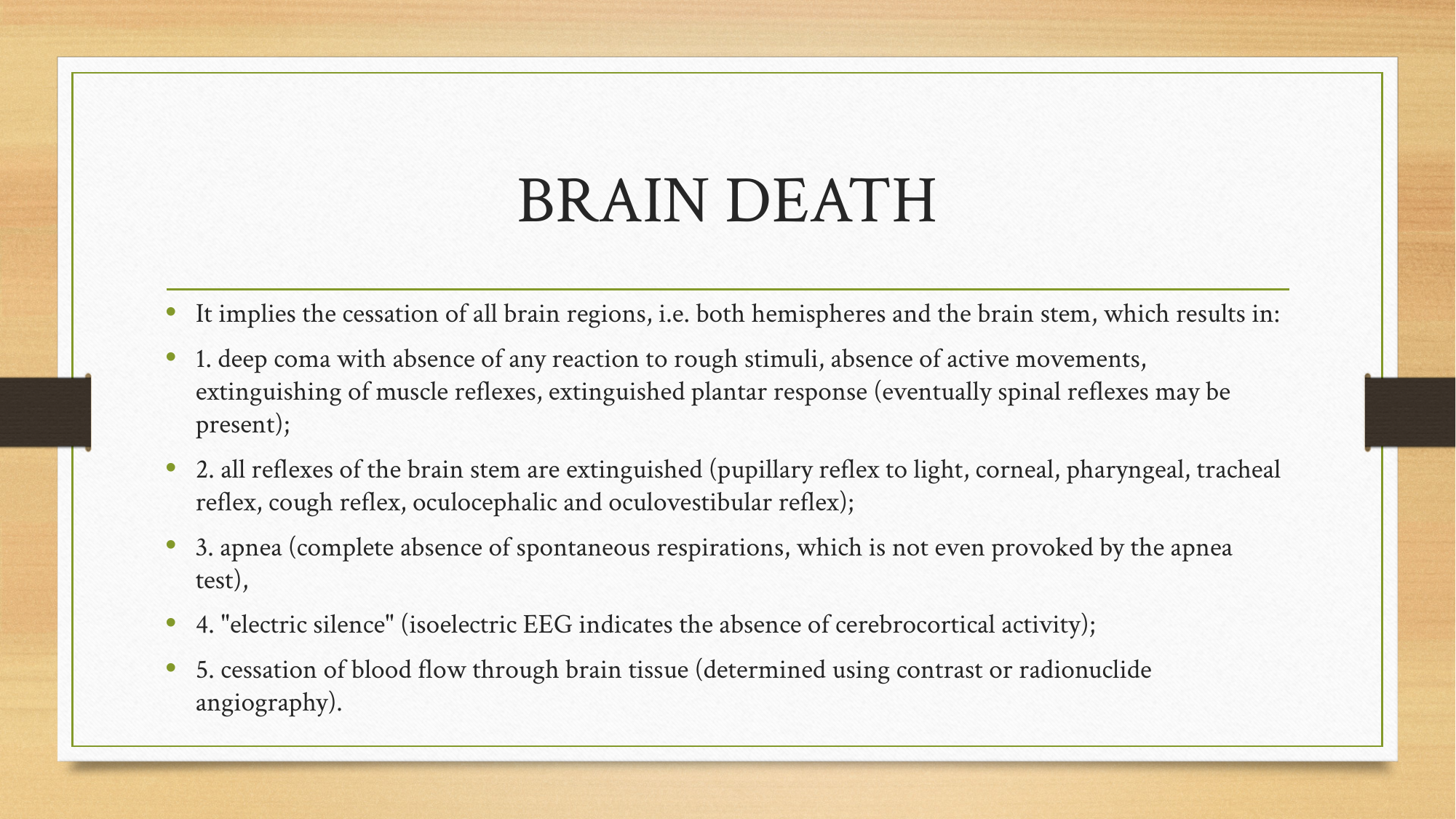

# BRAIN DEATH
It implies the cessation of all brain regions, i.e. both hemispheres and the brain stem, which results in:
1. deep coma with absence of any reaction to rough stimuli, absence of active movements, extinguishing of muscle reflexes, extinguished plantar response (eventually spinal reflexes may be present);
2. all reflexes of the brain stem are extinguished (pupillary reflex to light, corneal, pharyngeal, tracheal reflex, cough reflex, oculocephalic and oculovestibular reflex);
3. apnea (complete absence of spontaneous respirations, which is not even provoked by the apnea test),
4. "electric silence" (isoelectric EEG indicates the absence of cerebrocortical activity);
5. cessation of blood flow through brain tissue (determined using contrast or radionuclide angiography).